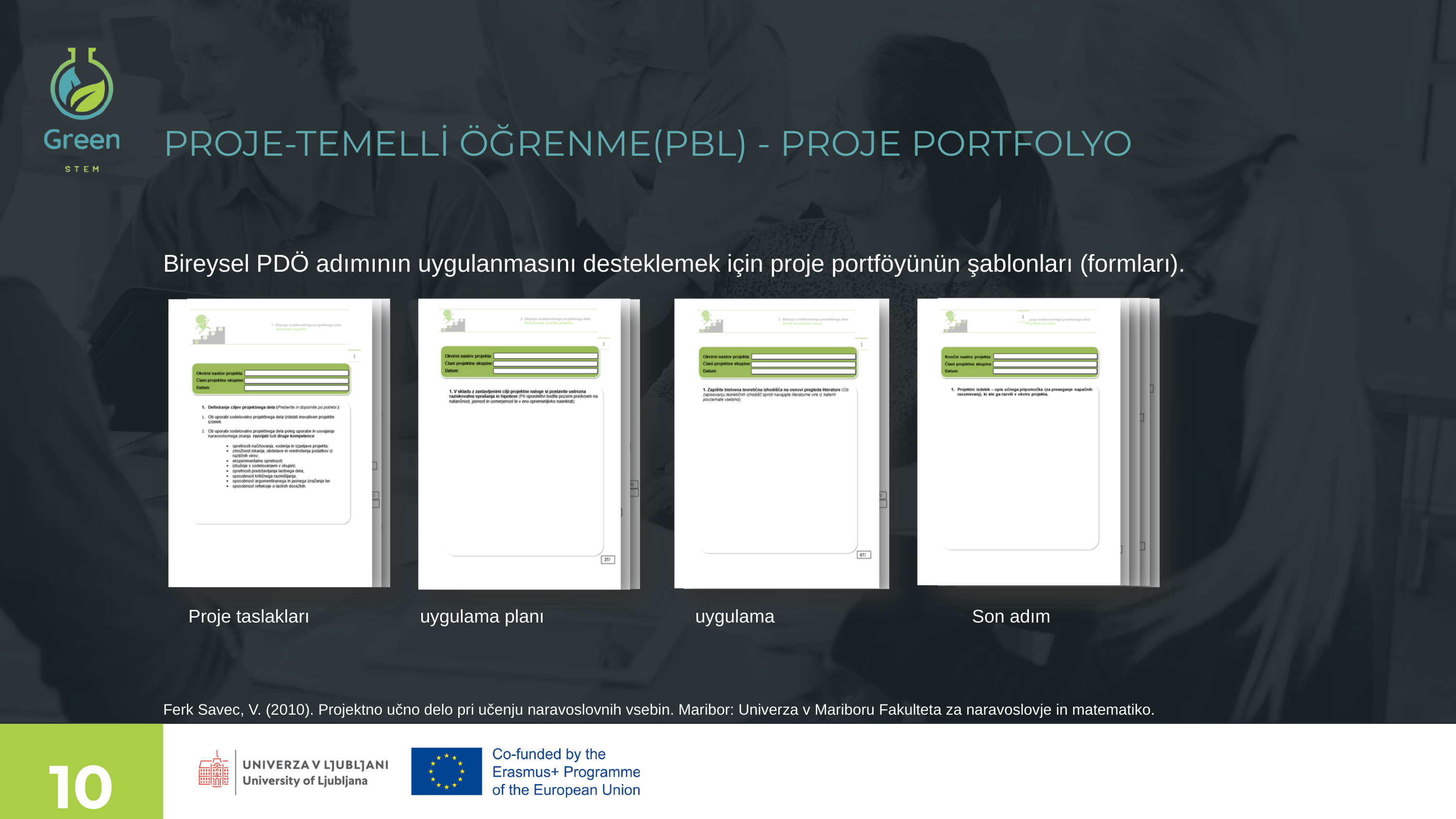

PROJE-TEMELLİ ÖĞRENME(PBL) - PROJE PORTFOLYO
Bireysel PDÖ adımının uygulanmasını desteklemek için proje portföyünün şablonları (formları).

Proje taslakları
uygulama planı
uygulama
Son adım
Ferk Savec, V. (2010). Projektno učno delo pri učenju naravoslovnih vsebin. Maribor: Univerza v Mariboru Fakulteta za naravoslovje in matematiko.

10

Presented by Rachelle Beaudry